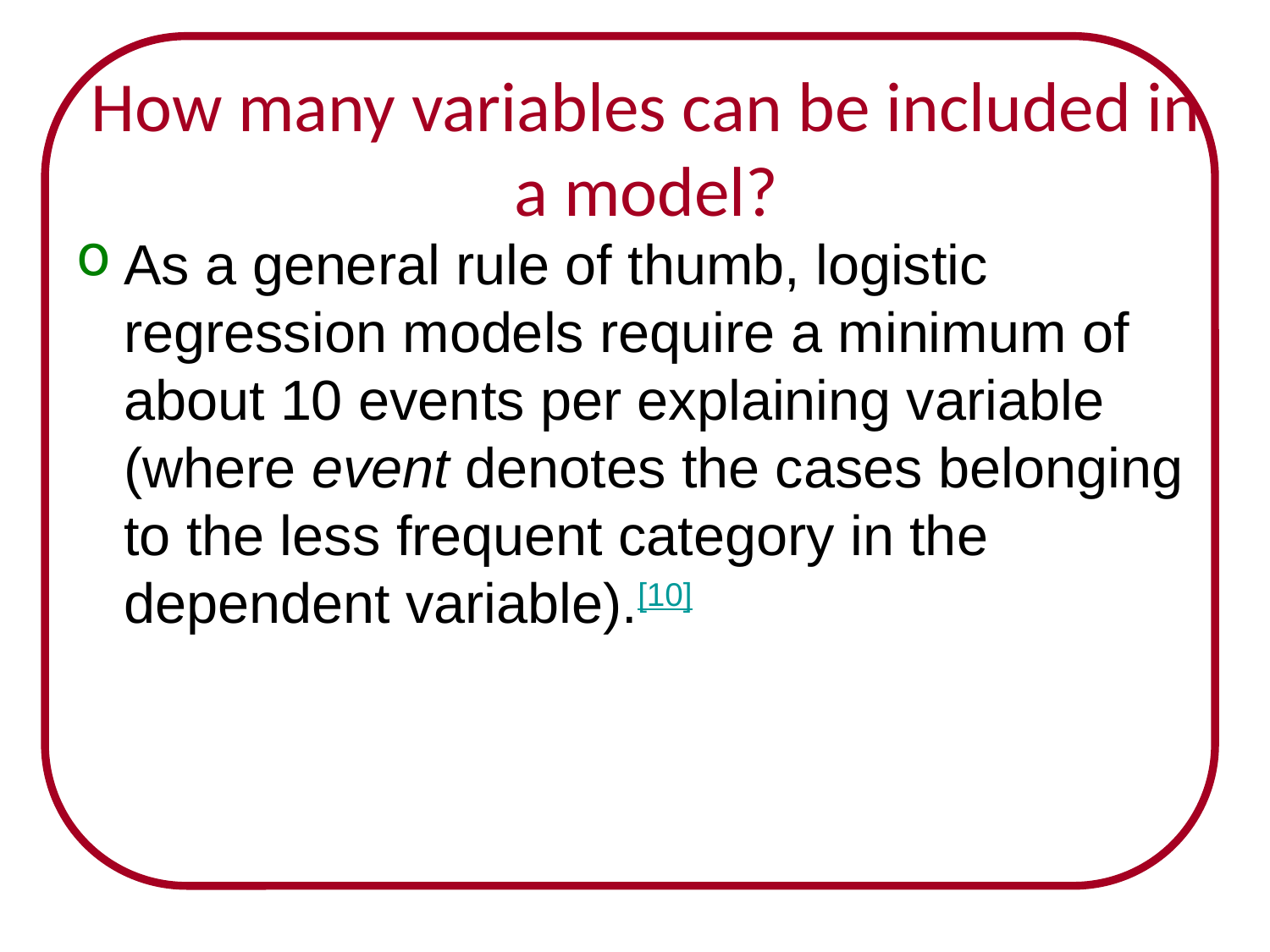

# How many variables can be included in a model?
As a general rule of thumb, logistic regression models require a minimum of about 10 events per explaining variable (where event denotes the cases belonging to the less frequent category in the dependent variable).[10]